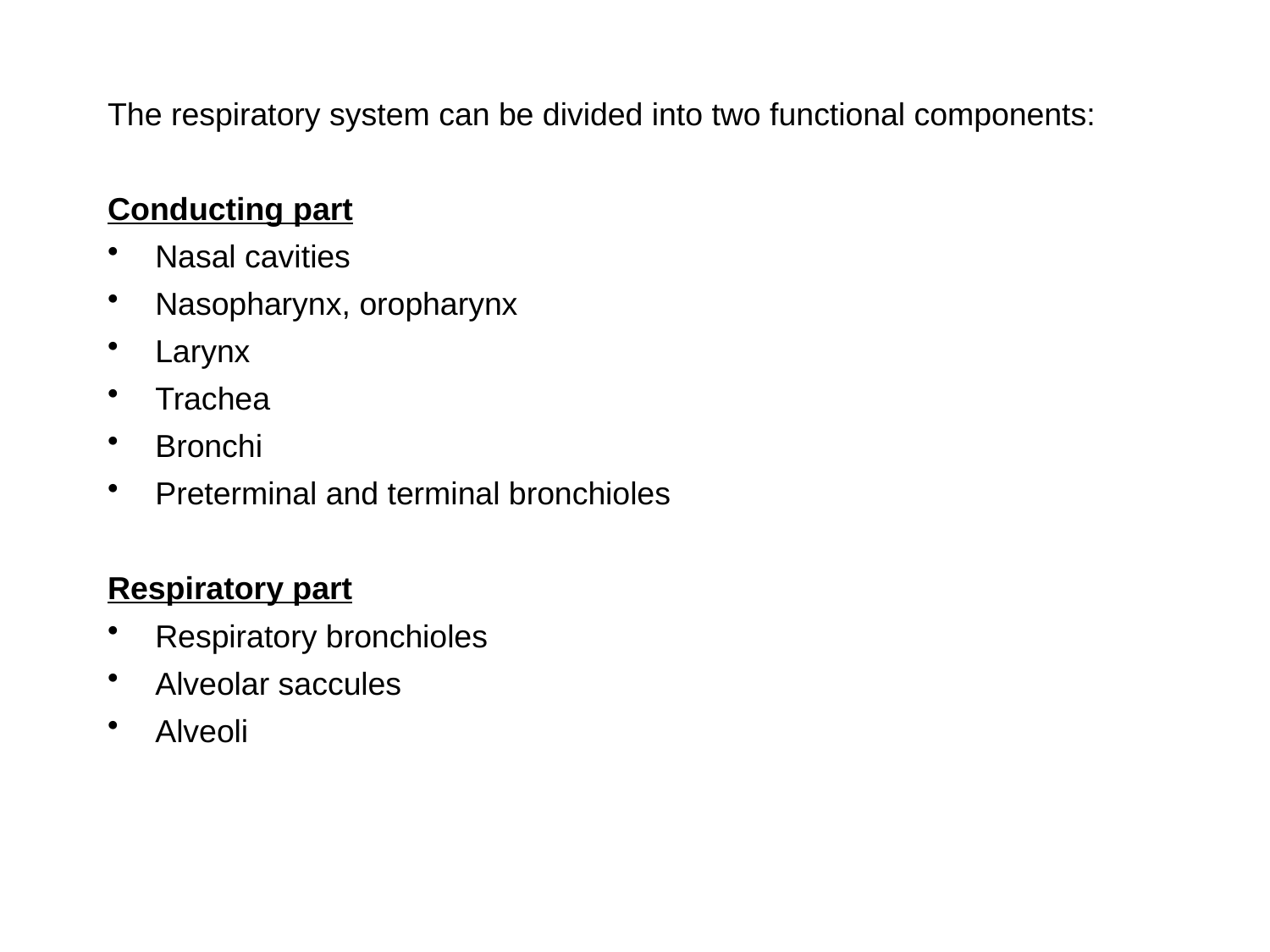

The respiratory system can be divided into two functional components:

Conducting part
Nasal cavities
Nasopharynx, oropharynx
Larynx
Trachea
Bronchi
Preterminal and terminal bronchioles

Respiratory part
Respiratory bronchioles
Alveolar saccules
Alveoli